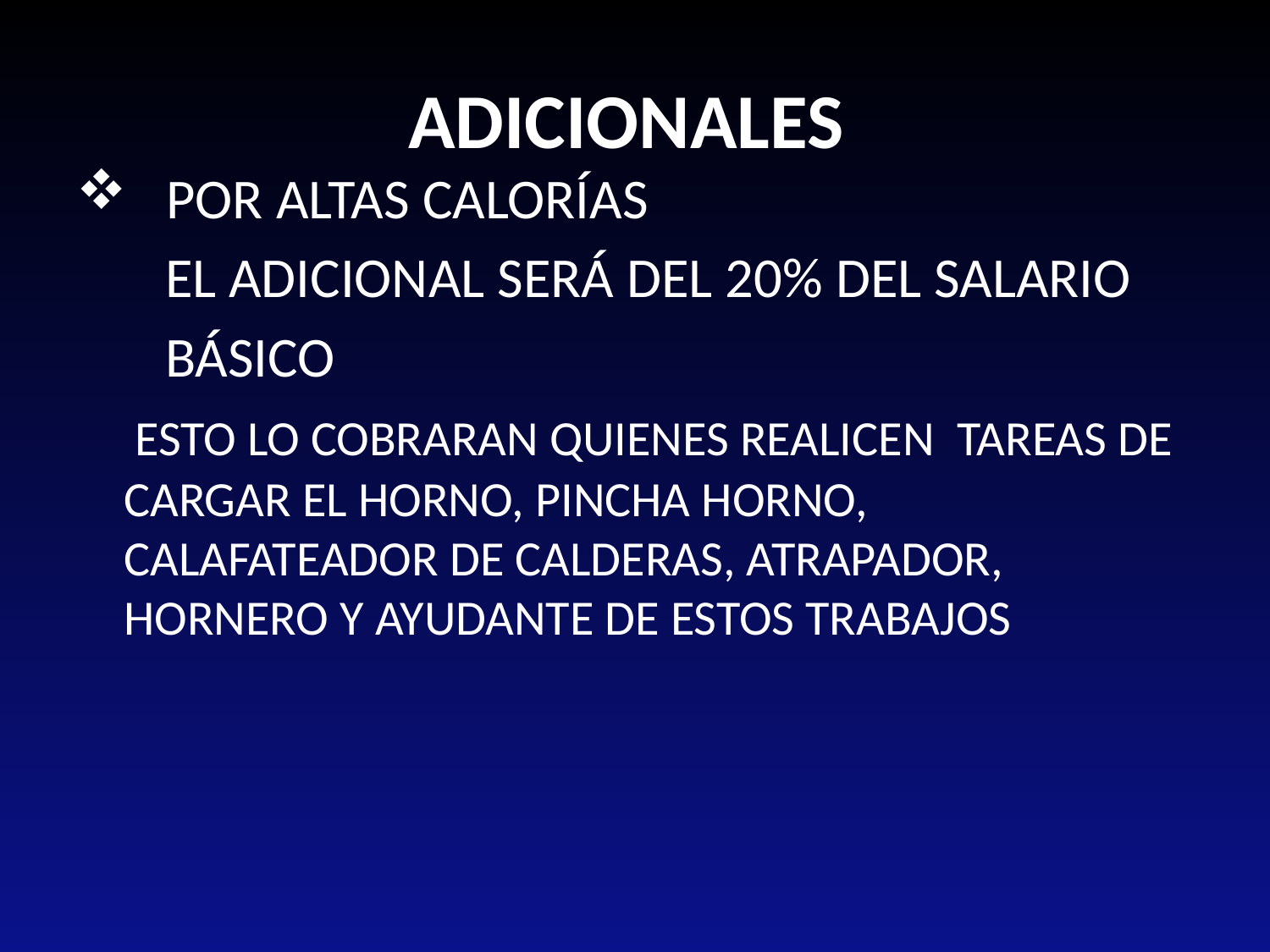

# ADICIONALES
   POR ALTAS CALORÍAS
       EL ADICIONAL SERÁ DEL 20% DEL SALARIO
       BÁSICO
	 ESTO LO COBRARAN QUIENES REALICEN  tareas de cargar el horno, pincha horno, calafateador de calderas, atrapador, hornero y ayudante de estos trabajos